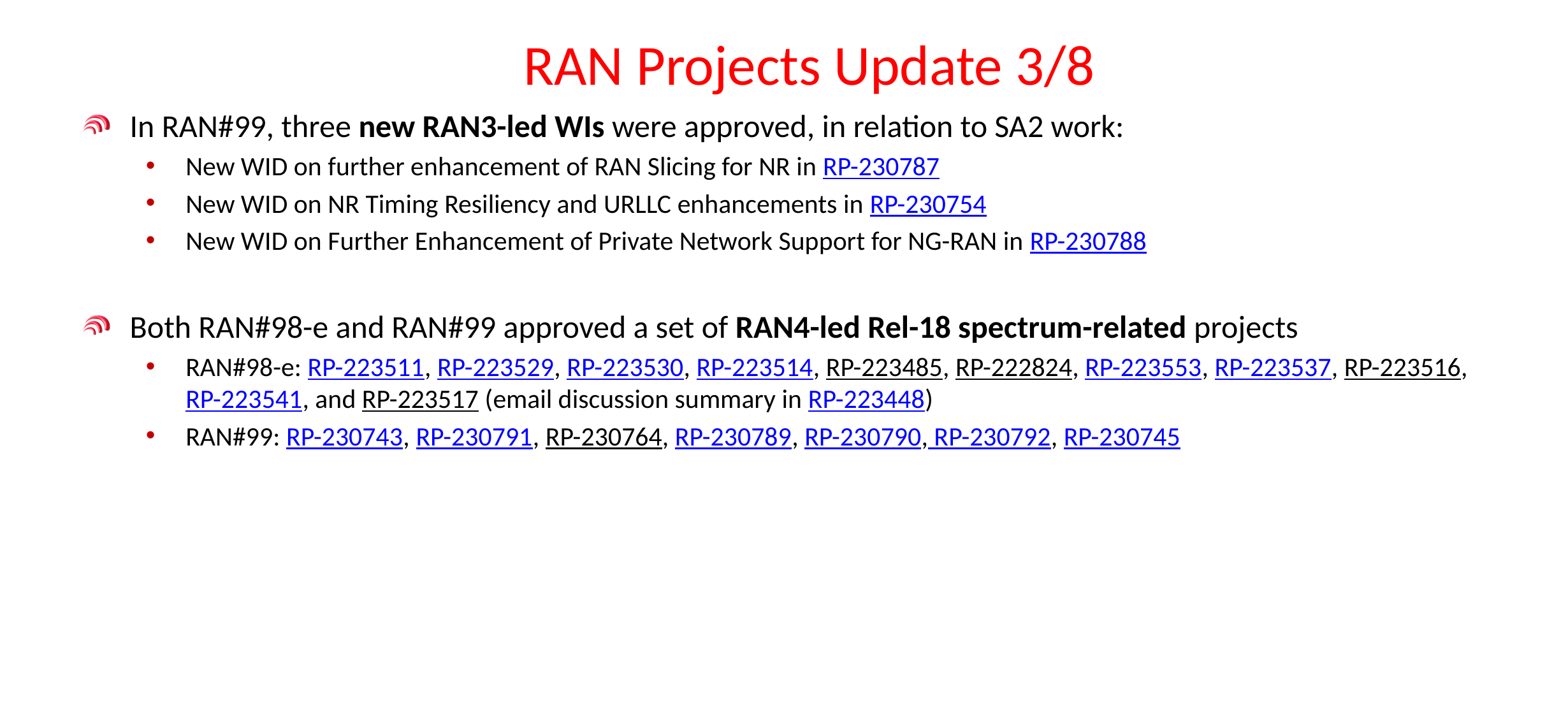

# RAN Projects Update 3/8
In RAN#99, three new RAN3-led WIs were approved, in relation to SA2 work:
New WID on further enhancement of RAN Slicing for NR in RP-230787
New WID on NR Timing Resiliency and URLLC enhancements in RP-230754
New WID on Further Enhancement of Private Network Support for NG-RAN in RP-230788

Both RAN#98-e and RAN#99 approved a set of RAN4-led Rel-18 spectrum-related projects
RAN#98-e: RP-223511, RP-223529, RP-223530, RP-223514, RP-223485, RP-222824, RP-223553, RP-223537, RP-223516, RP-223541, and RP-223517 (email discussion summary in RP-223448)
RAN#99: RP-230743, RP-230791, RP-230764, RP-230789, RP-230790, RP-230792, RP-230745